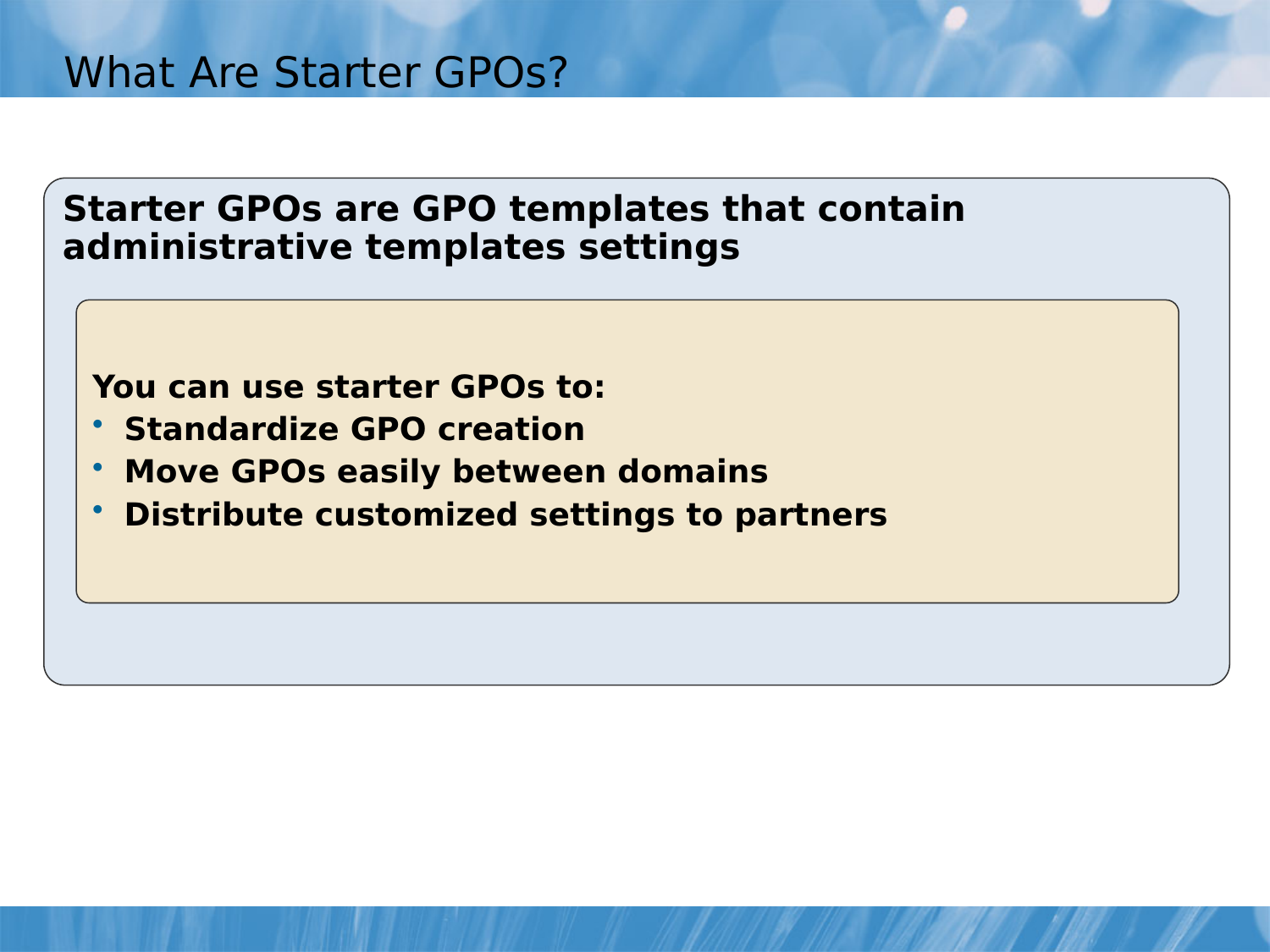

# What Are Starter GPOs?
Starter GPOs are GPO templates that contain administrative templates settings

You can use starter GPOs to:
Standardize GPO creation
Move GPOs easily between domains
Distribute customized settings to partners